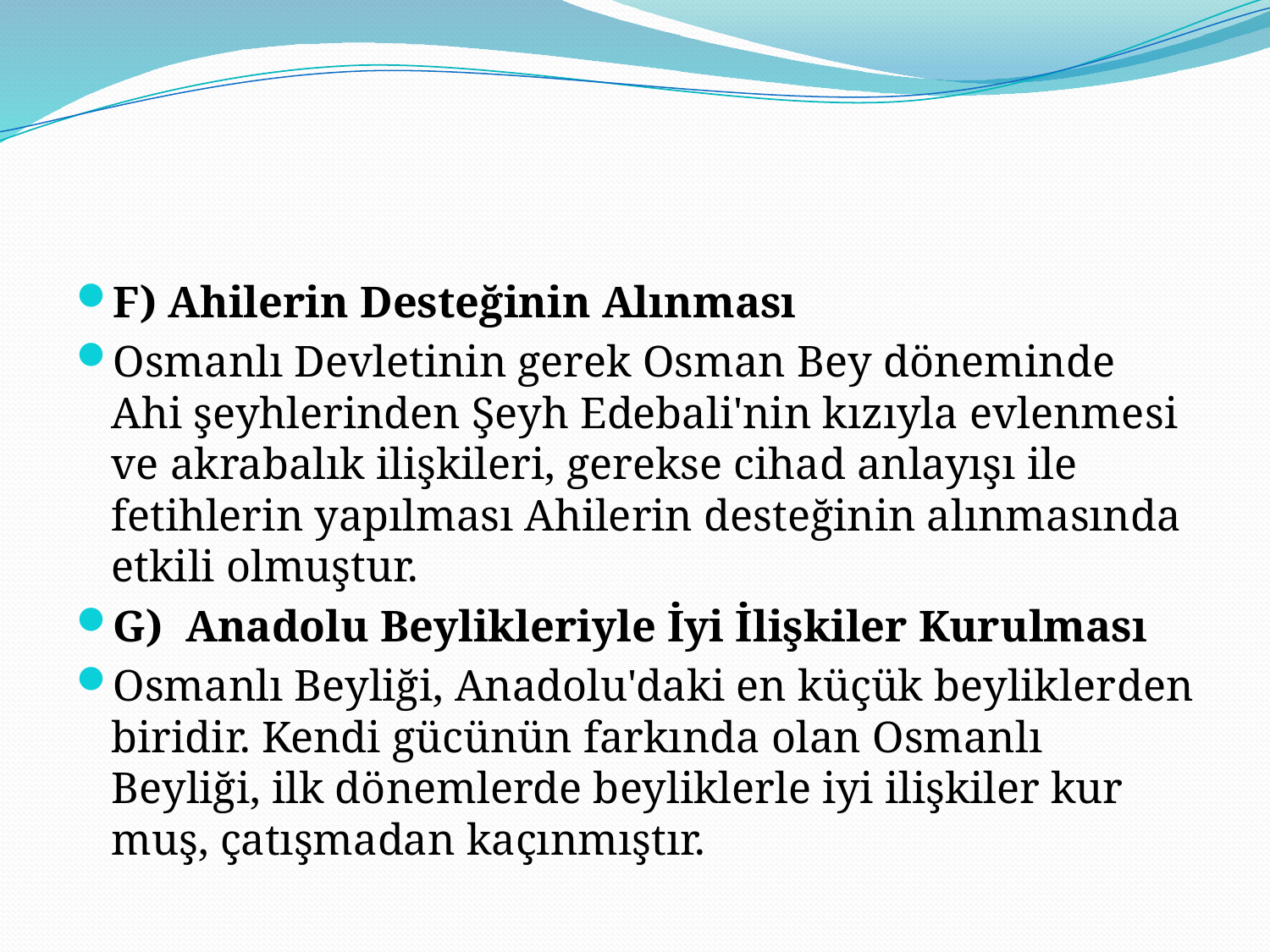

#
F) Ahilerin Desteğinin Alınması
Osmanlı Devletinin gerek Osman Bey döneminde Ahi şeyhlerinden Şeyh Edebali'nin kızıyla evlenme­si ve akrabalık ilişkileri, gerekse cihad anlayışı ile fetihlerin yapılması Ahilerin desteğinin alınmasında etkili olmuştur.
G)  Anadolu Beylikleriyle İyi İlişkiler Kurulması
Osmanlı Beyliği, Anadolu'daki en küçük beylikler­den biridir. Kendi gücünün farkında olan Osmanlı Beyliği, ilk dönemlerde beyliklerle iyi ilişkiler kur­muş, çatışmadan kaçınmıştır.